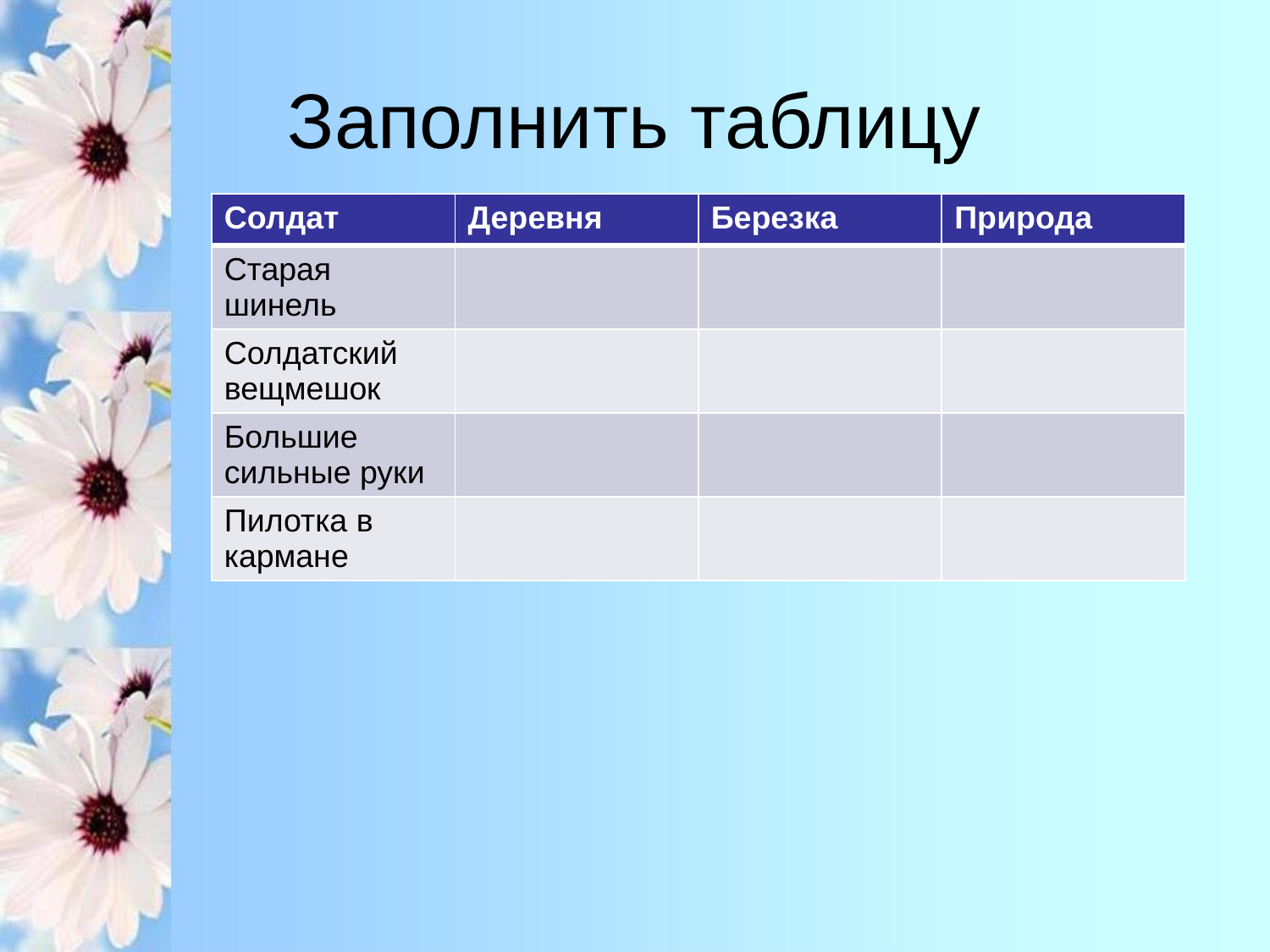

# Заполнить таблицу
| Солдат | Деревня | Березка | Природа |
| --- | --- | --- | --- |
| Старая шинель |  |  |  |
| Солдатский вещмешок |  |  |  |
| Большие сильные руки |  |  |  |
| Пилотка в кармане |  |  |  |